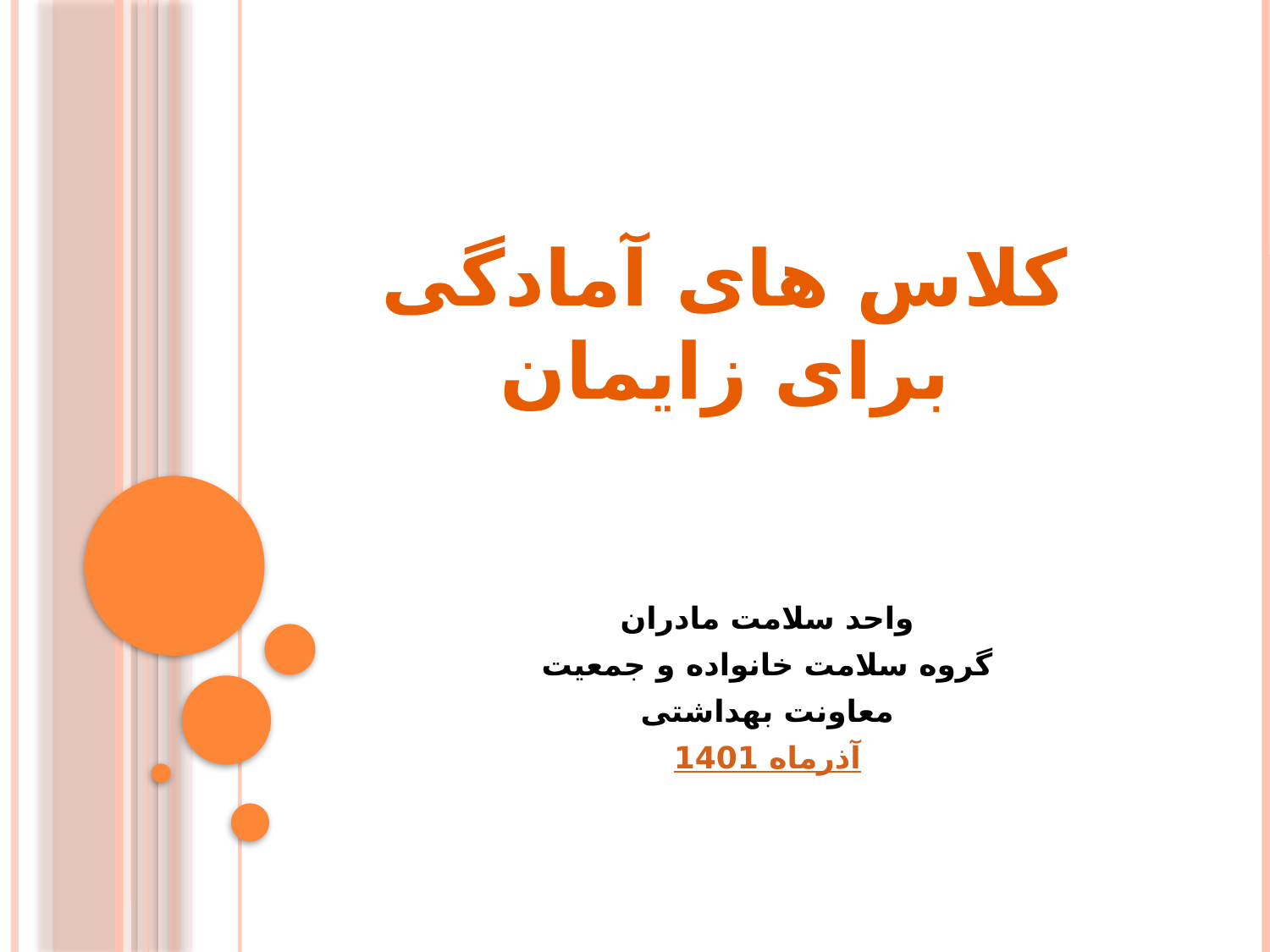

# کلاس های آمادگی برای زایمان
واحد سلامت مادران
گروه سلامت خانواده و جمعیت
معاونت بهداشتی
آذرماه 1401